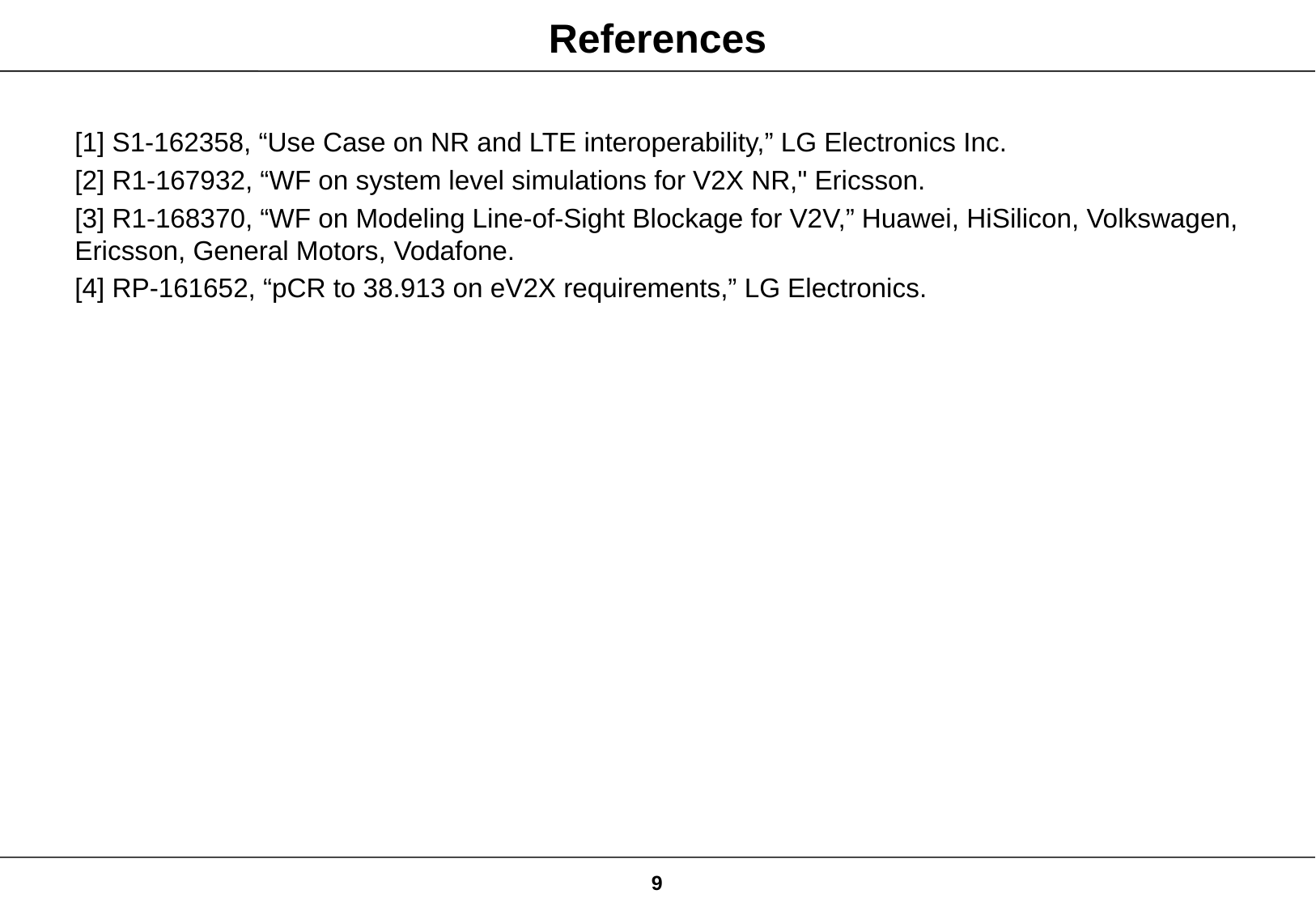

# References
[1] S1-162358, “Use Case on NR and LTE interoperability,” LG Electronics Inc.
[2] R1-167932, “WF on system level simulations for V2X NR," Ericsson.
[3] R1-168370, “WF on Modeling Line-of-Sight Blockage for V2V,” Huawei, HiSilicon, Volkswagen, Ericsson, General Motors, Vodafone.
[4] RP-161652, “pCR to 38.913 on eV2X requirements,” LG Electronics.
9